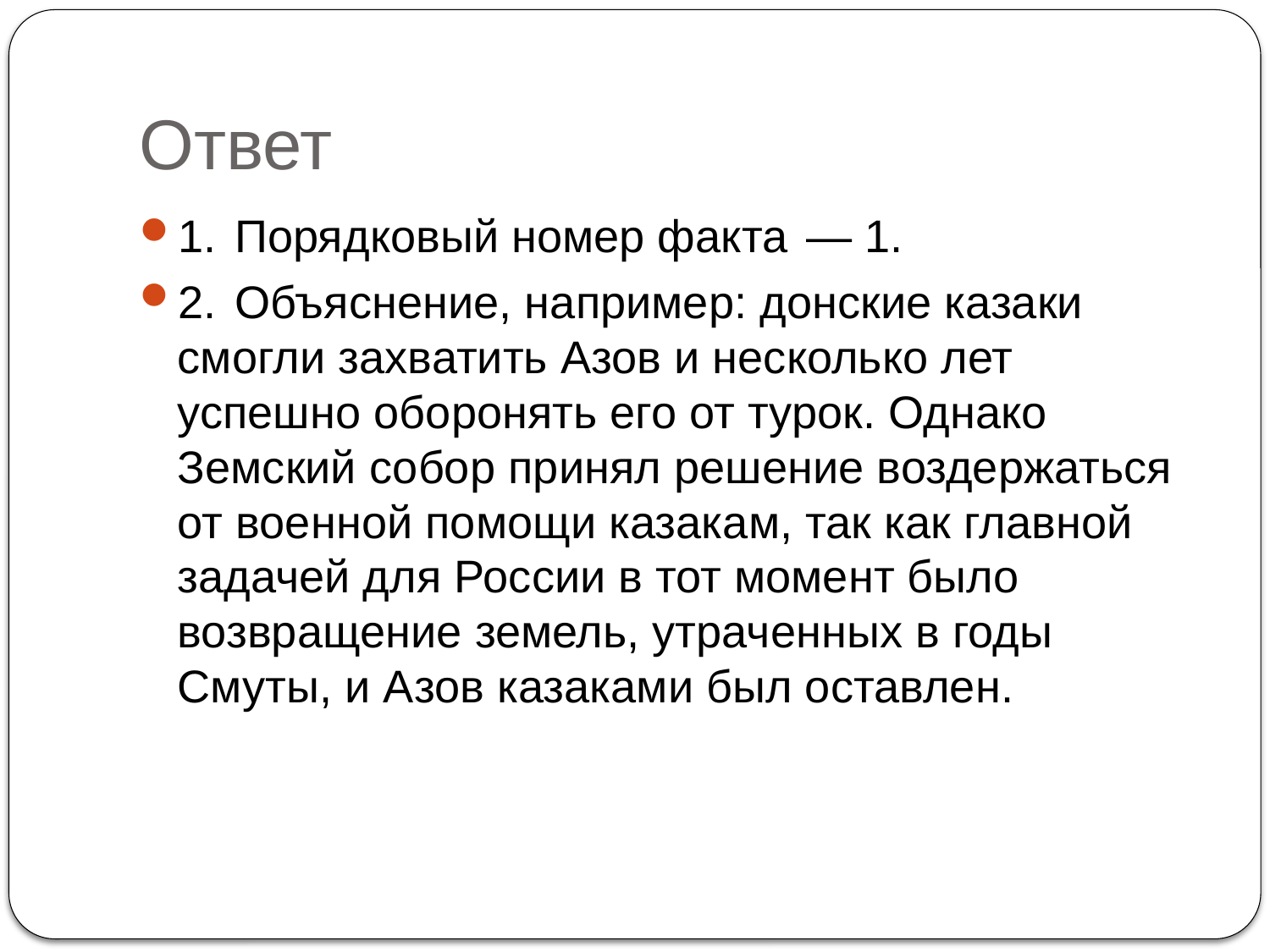

# Ответ
1.  Порядковый номер факта  — 1.
2.  Объяснение, например: донские казаки смогли захватить Азов и несколько лет успешно оборонять его от турок. Однако Земский собор принял решение воздержаться от военной помощи казакам, так как главной задачей для России в тот момент было возвращение земель, утраченных в годы Смуты, и Азов казаками был оставлен.